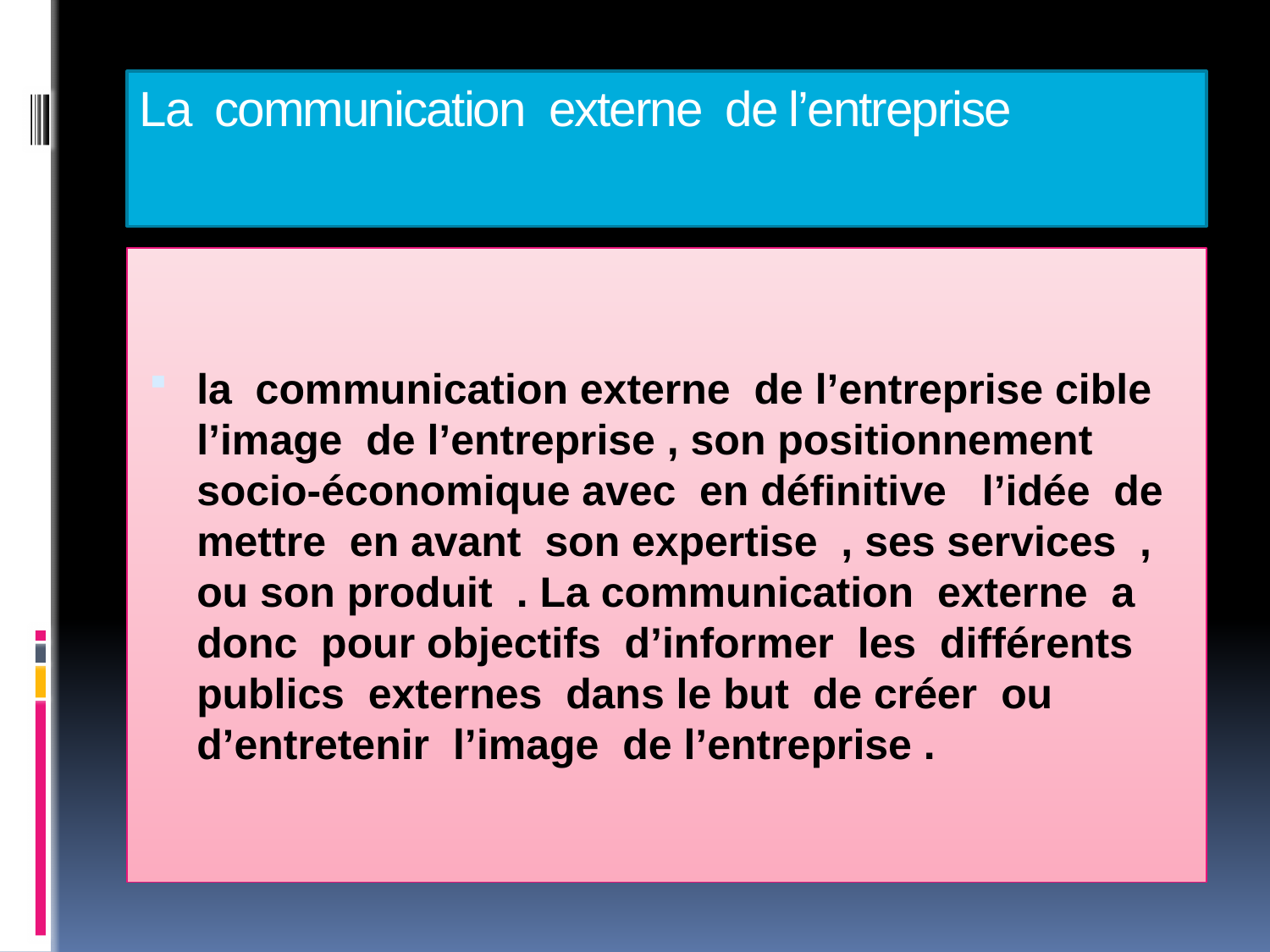

# La  communication  externe  de l’entreprise
la  communication externe  de l’entreprise cible l’image  de l’entreprise , son positionnement socio-économique avec  en définitive   l’idée  de  mettre  en avant  son expertise  , ses services  , ou son produit  . La communication  externe  a donc  pour objectifs  d’informer  les  différents  publics  externes  dans le but  de créer  ou d’entretenir  l’image  de l’entreprise .